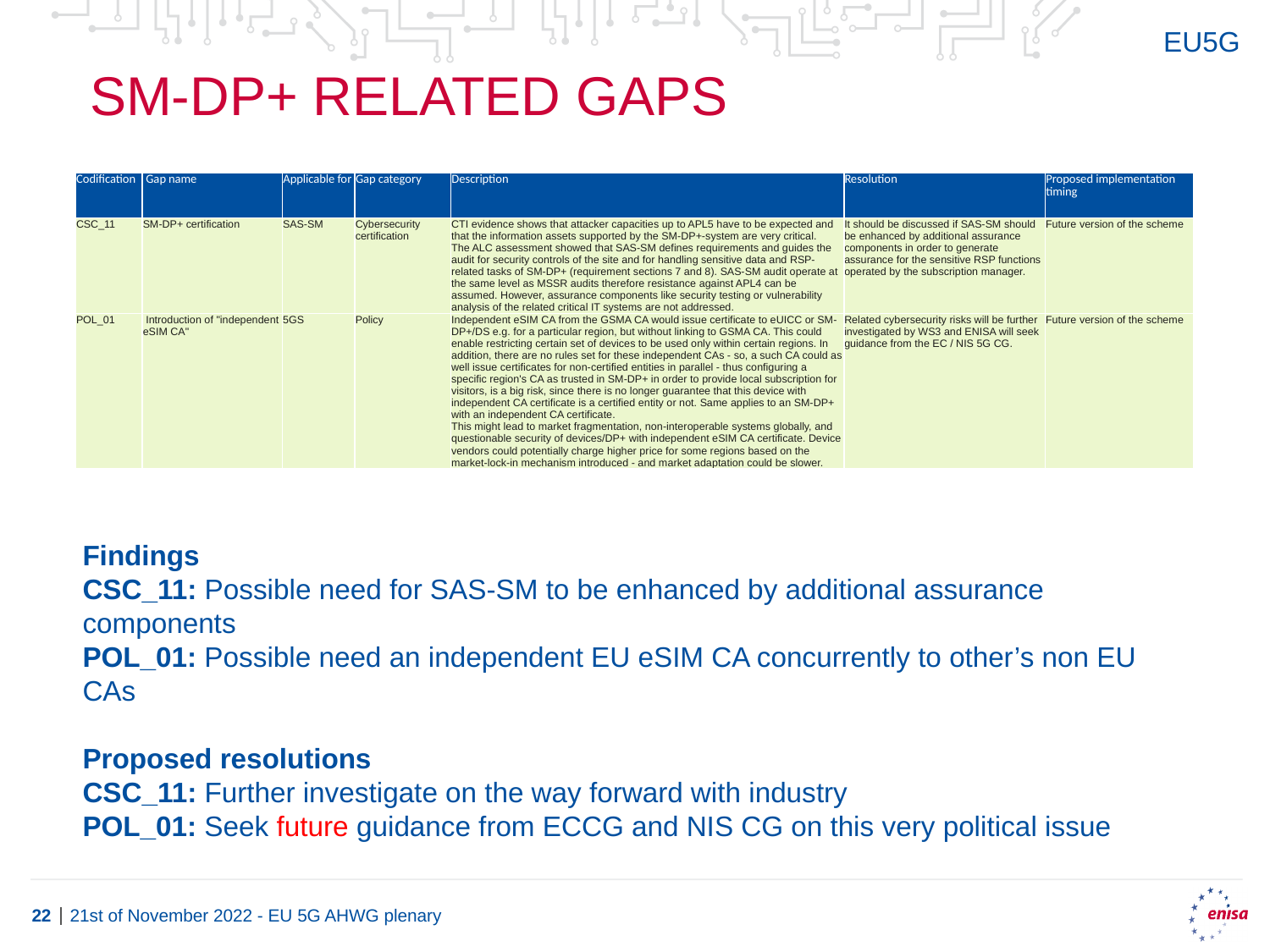

EU5G

# SM-DP+ related gaps
| Codification | Gap name | Applicable for | Gap category | Description | Resolution | Proposed implementation timing |
| --- | --- | --- | --- | --- | --- | --- |
| CSC\_11 | SM-DP+ certification | SAS-SM | Cybersecurity certification | CTI evidence shows that attacker capacities up to APL5 have to be expected and that the information assets supported by the SM-DP+-system are very critical. The ALC assessment showed that SAS-SM defines requirements and guides the audit for security controls of the site and for handling sensitive data and RSP-related tasks of SM-DP+ (requirement sections 7 and 8). SAS-SM audit operate at the same level as MSSR audits therefore resistance against APL4 can be assumed. However, assurance components like security testing or vulnerability analysis of the related critical IT systems are not addressed. | It should be discussed if SAS-SM should be enhanced by additional assurance components in order to generate assurance for the sensitive RSP functions operated by the subscription manager. | Future version of the scheme |
| POL\_01 | Introduction of "independent eSIM CA" | 5GS | Policy | Independent eSIM CA from the GSMA CA would issue certificate to eUICC or SM-DP+/DS e.g. for a particular region, but without linking to GSMA CA. This could enable restricting certain set of devices to be used only within certain regions. In addition, there are no rules set for these independent CAs - so, a such CA could as well issue certificates for non-certified entities in parallel - thus configuring a specific region's CA as trusted in SM-DP+ in order to provide local subscription for visitors, is a big risk, since there is no longer guarantee that this device with independent CA certificate is a certified entity or not. Same applies to an SM-DP+ with an independent CA certificate. This might lead to market fragmentation, non-interoperable systems globally, and questionable security of devices/DP+ with independent eSIM CA certificate. Device vendors could potentially charge higher price for some regions based on the market-lock-in mechanism introduced - and market adaptation could be slower. | Related cybersecurity risks will be further investigated by WS3 and ENISA will seek guidance from the EC / NIS 5G CG. | Future version of the scheme |
Findings
CSC_11: Possible need for SAS-SM to be enhanced by additional assurance components
POL_01: Possible need an independent EU eSIM CA concurrently to other’s non EU CAs

Proposed resolutions
CSC_11: Further investigate on the way forward with industry
POL_01: Seek future guidance from ECCG and NIS CG on this very political issue
21st of November 2022 - EU 5G AHWG plenary